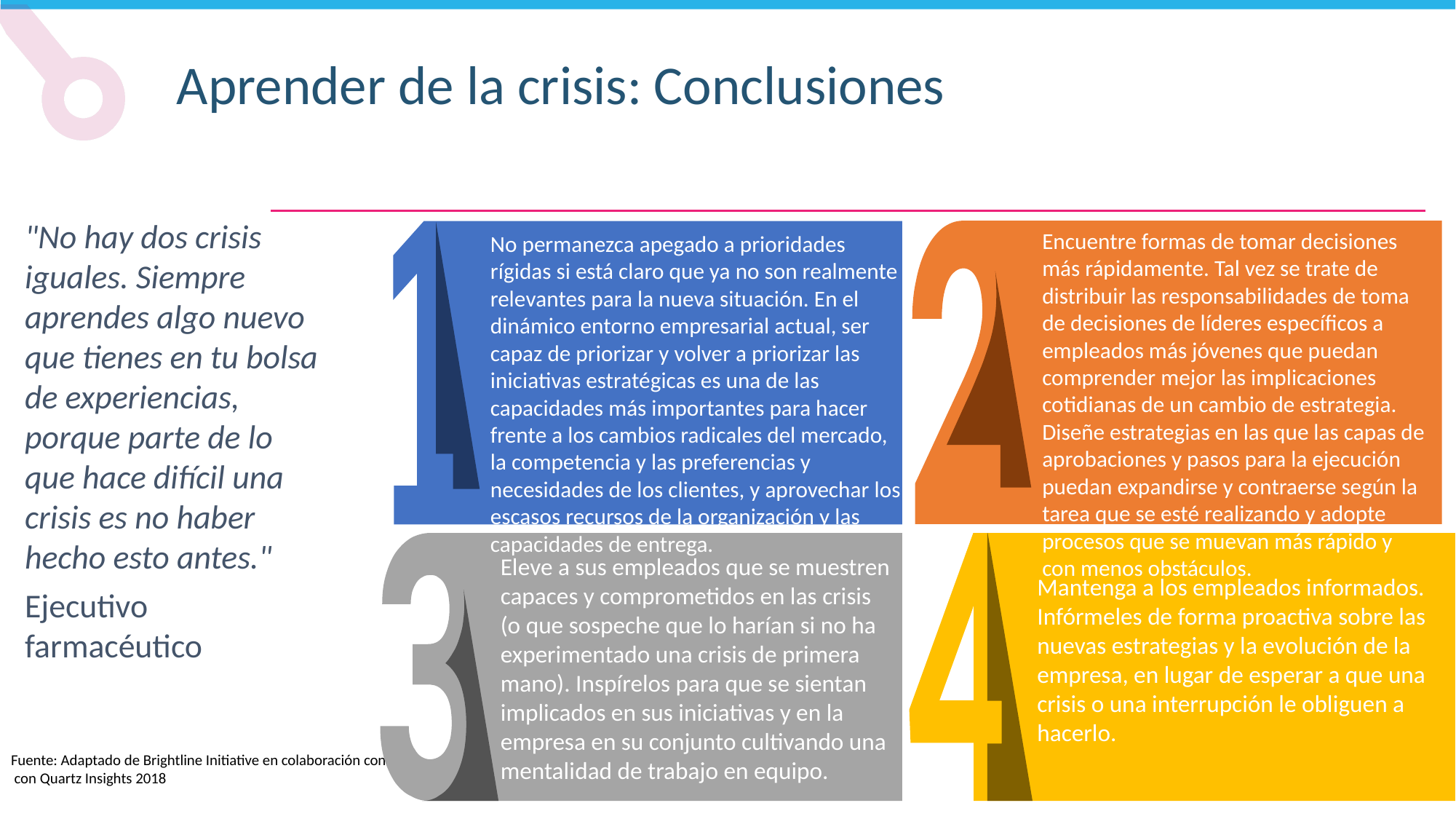

Aprender de la crisis: Conclusiones
"No hay dos crisis iguales. Siempre aprendes algo nuevo que tienes en tu bolsa de experiencias, porque parte de lo que hace difícil una crisis es no haber hecho esto antes."
Ejecutivo farmacéutico

Encuentre formas de tomar decisiones más rápidamente. Tal vez se trate de distribuir las responsabilidades de toma de decisiones de líderes específicos a empleados más jóvenes que puedan comprender mejor las implicaciones cotidianas de un cambio de estrategia. Diseñe estrategias en las que las capas de aprobaciones y pasos para la ejecución puedan expandirse y contraerse según la tarea que se esté realizando y adopte procesos que se muevan más rápido y con menos obstáculos.

No permanezca apegado a prioridades rígidas si está claro que ya no son realmente relevantes para la nueva situación. En el dinámico entorno empresarial actual, ser capaz de priorizar y volver a priorizar las iniciativas estratégicas es una de las capacidades más importantes para hacer frente a los cambios radicales del mercado, la competencia y las preferencias y necesidades de los clientes, y aprovechar los escasos recursos de la organización y las capacidades de entrega.

Eleve a sus empleados que se muestren capaces y comprometidos en las crisis (o que sospeche que lo harían si no ha experimentado una crisis de primera mano). Inspírelos para que se sientan implicados en sus iniciativas y en la empresa en su conjunto cultivando una mentalidad de trabajo en equipo.
Mantenga a los empleados informados. Infórmeles de forma proactiva sobre las nuevas estrategias y la evolución de la empresa, en lugar de esperar a que una crisis o una interrupción le obliguen a hacerlo.

Fuente: Adaptado de Brightline Initiative en colaboración con
 con Quartz Insights 2018